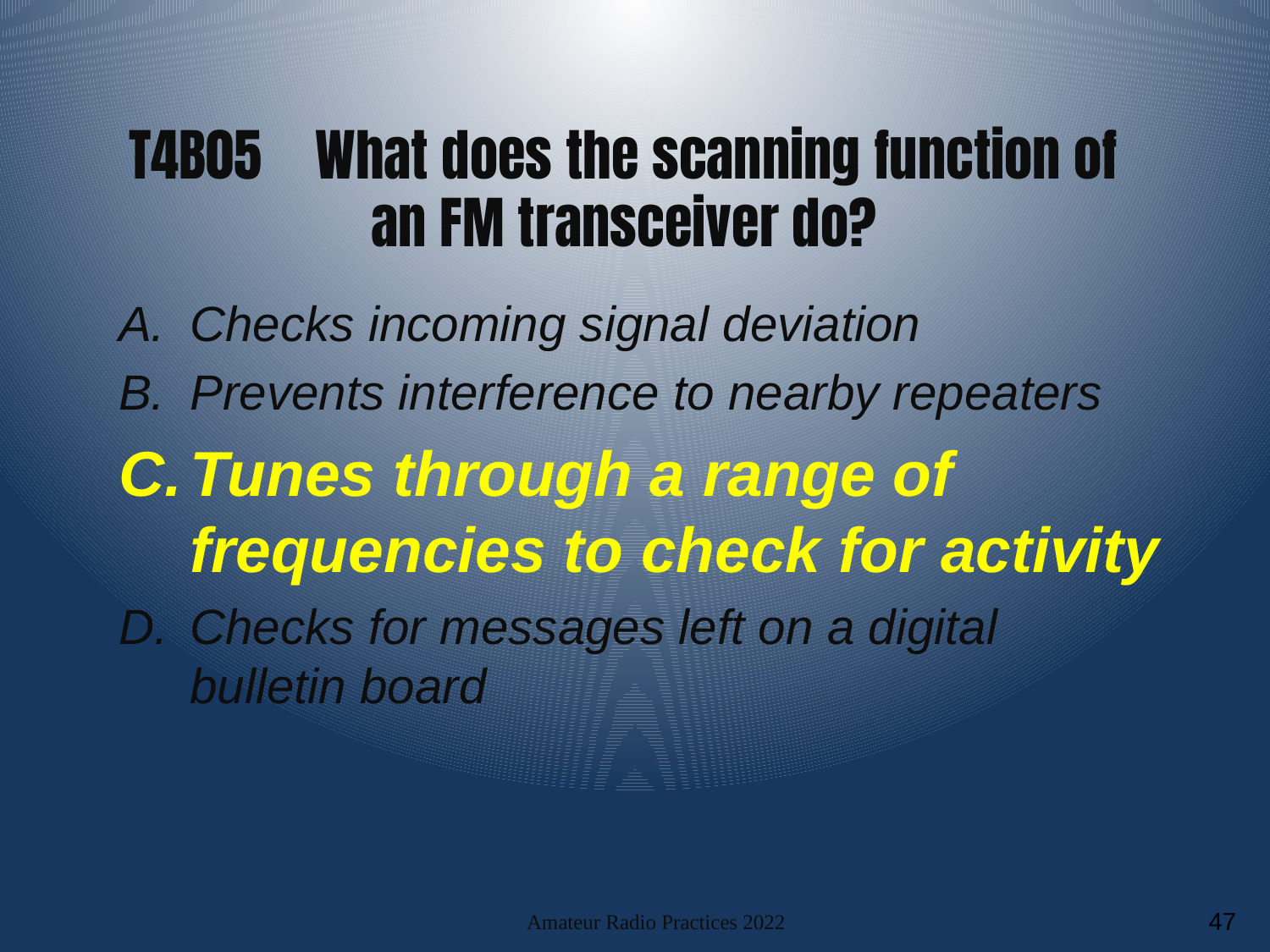

# T4B05    What does the scanning function of an FM transceiver do?
Checks incoming signal deviation
Prevents interference to nearby repeaters
Tunes through a range of frequencies to check for activity
Checks for messages left on a digital bulletin board

Amateur Radio Practices 2022
47